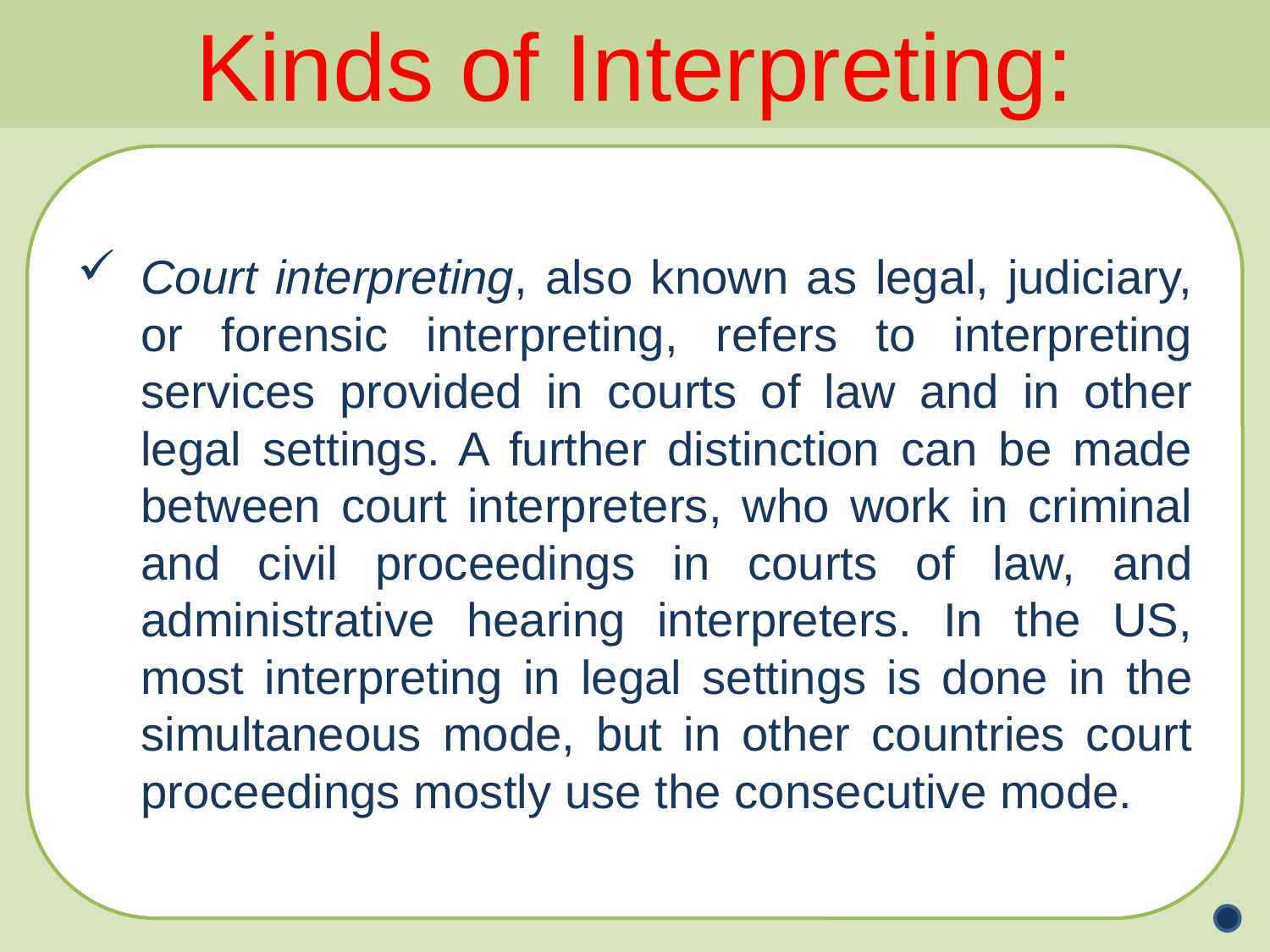

Kinds of Interpreting:
Court interpreting, also known as legal, judiciary, or forensic interpreting, refers to interpreting services provided in courts of law and in other legal settings. A further distinction can be made between court interpreters, who work in criminal and civil proceedings in courts of law, and administrative hearing interpreters. In the US, most interpreting in legal settings is done in the simultaneous mode, but in other countries court proceedings mostly use the consecutive mode.